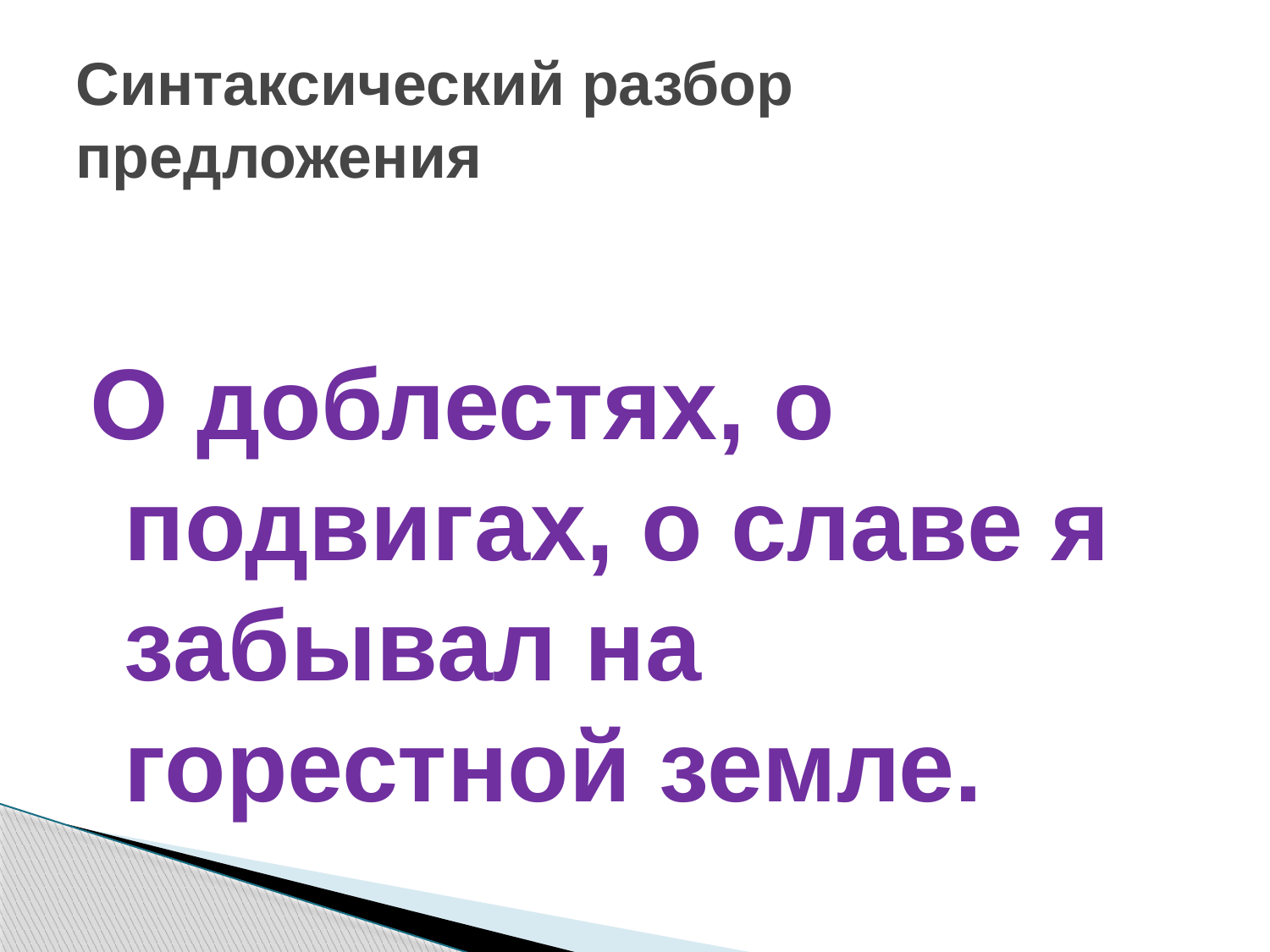

# Синтаксический разбор предложения

О доблестях, о подвигах, о славе я забывал на горестной земле.